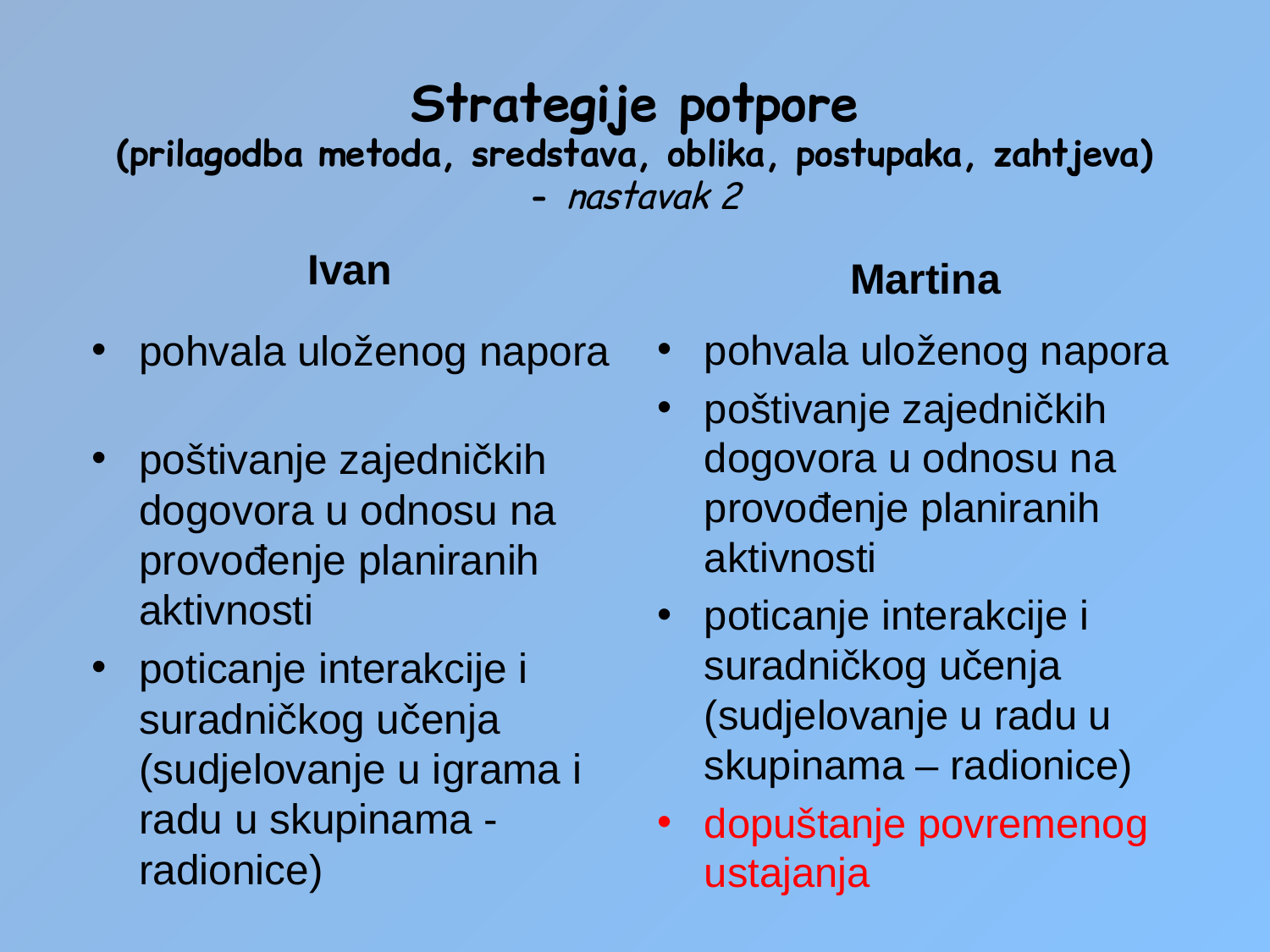

# Strategije potpore (prilagodba metoda, sredstava, oblika, postupaka, zahtjeva) - nastavak 2
Ivan
Martina
pohvala uloženog napora
poštivanje zajedničkih dogovora u odnosu na provođenje planiranih aktivnosti
poticanje interakcije i suradničkog učenja (sudjelovanje u igrama i radu u skupinama - radionice)

pohvala uloženog napora
poštivanje zajedničkih dogovora u odnosu na provođenje planiranih aktivnosti
poticanje interakcije i suradničkog učenja (sudjelovanje u radu u skupinama – radionice)
dopuštanje povremenog ustajanja